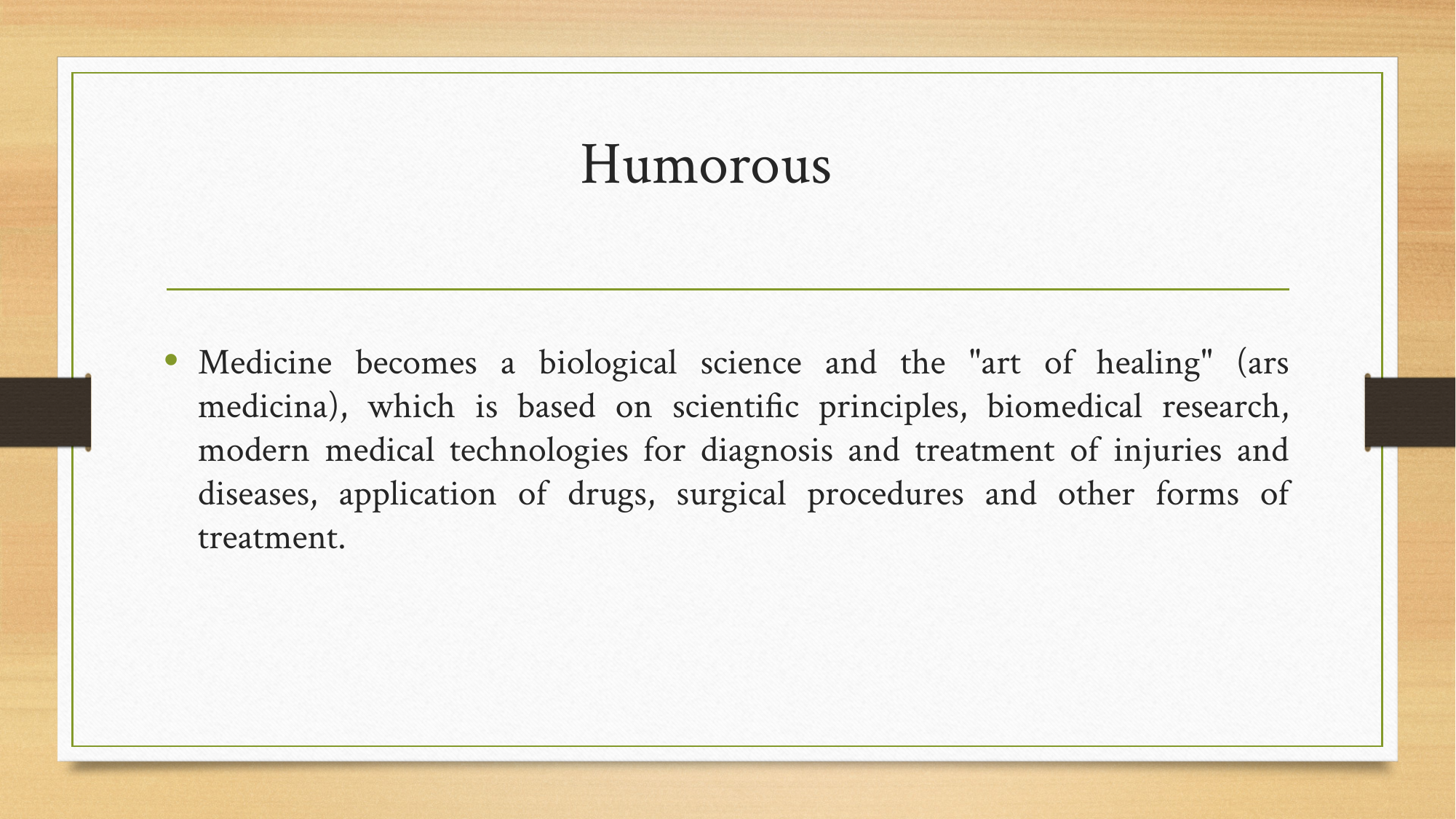

# Humorous
Medicine becomes a biological science and the "art of healing" (ars medicina), which is based on scientific principles, biomedical research, modern medical technologies for diagnosis and treatment of injuries and diseases, application of drugs, surgical procedures and other forms of treatment.